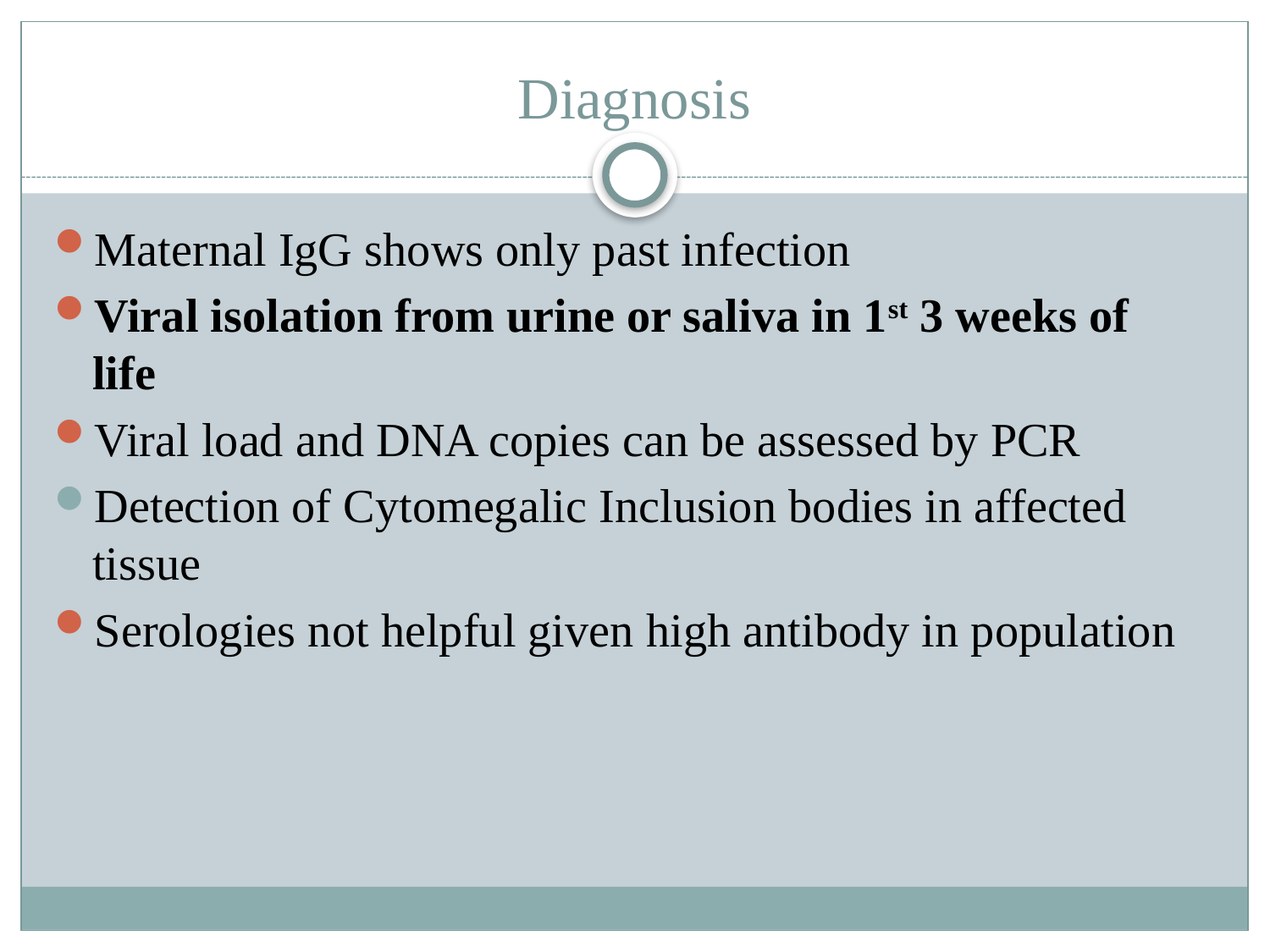

# Diagnosis
Maternal IgG shows only past infection
Viral isolation from urine or saliva in 1st 3 weeks of life
Viral load and DNA copies can be assessed by PCR
Detection of Cytomegalic Inclusion bodies in affected tissue
Serologies not helpful given high antibody in population